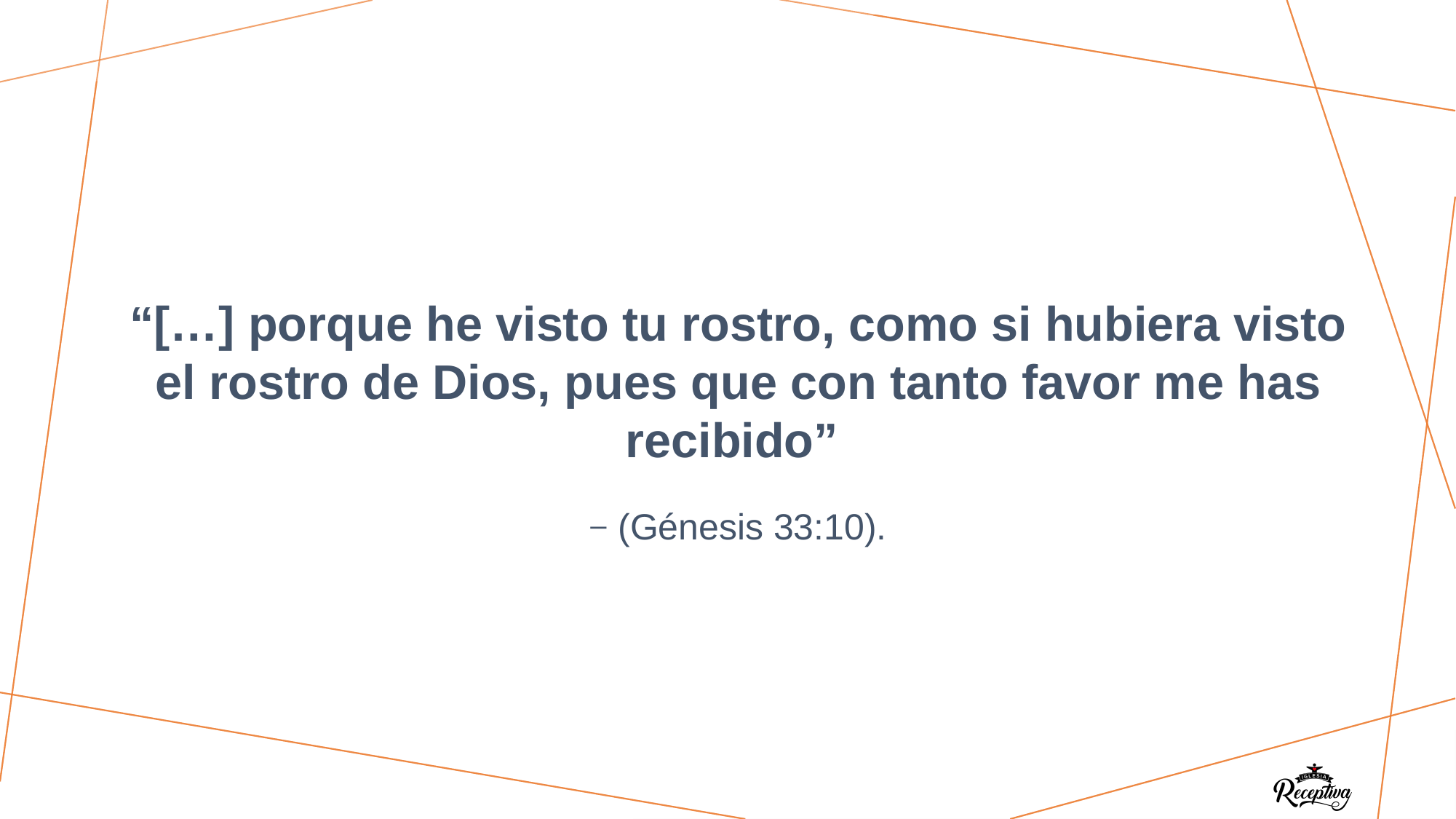

“[…] porque he visto tu rostro, como si hubiera visto el rostro de Dios, pues que con tanto favor me has recibido”
(Génesis 33:10).